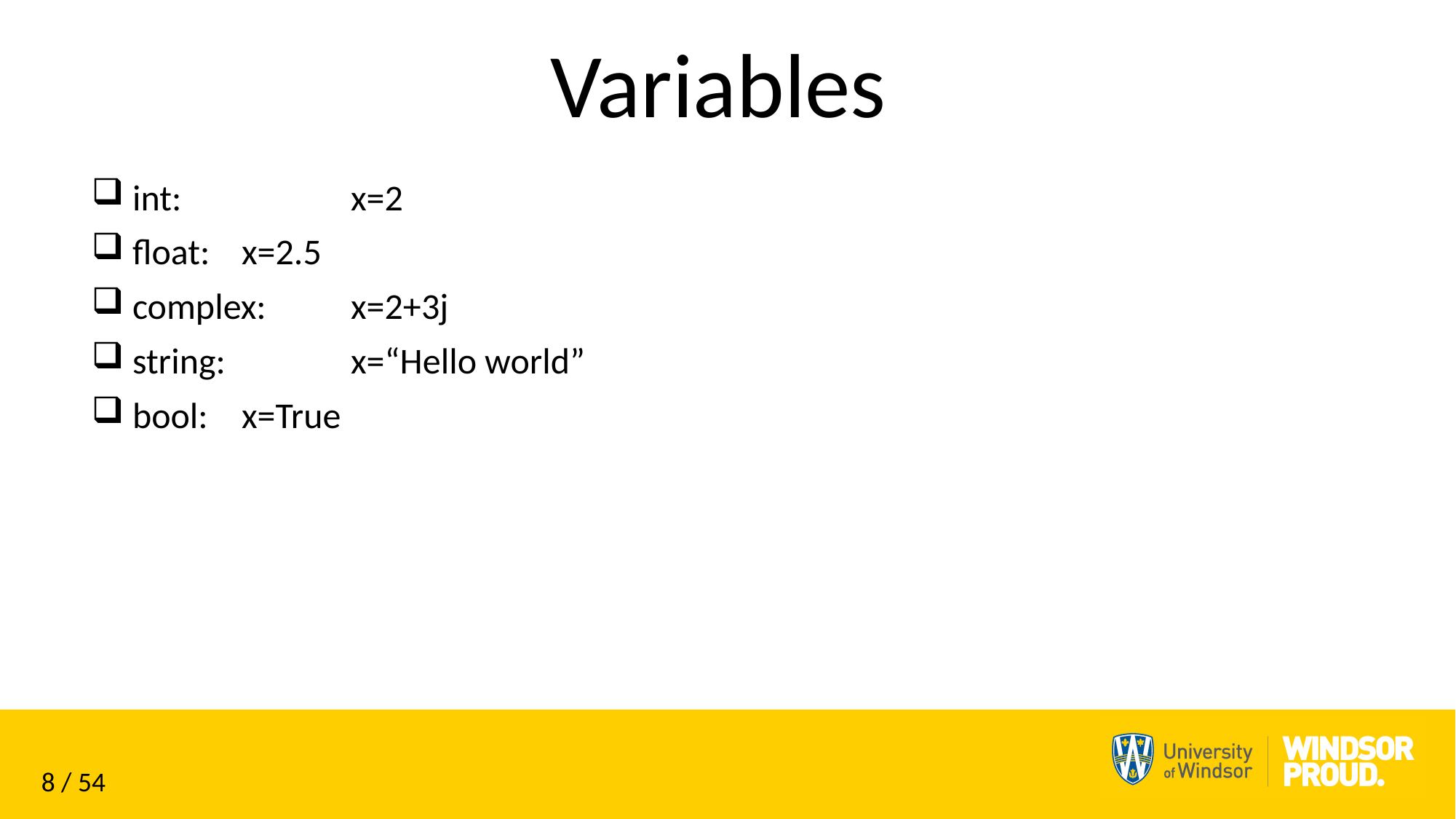

# Variables
int:		x=2
float:	x=2.5
complex:	x=2+3j
string:     	x=“Hello world”
bool:	x=True
8